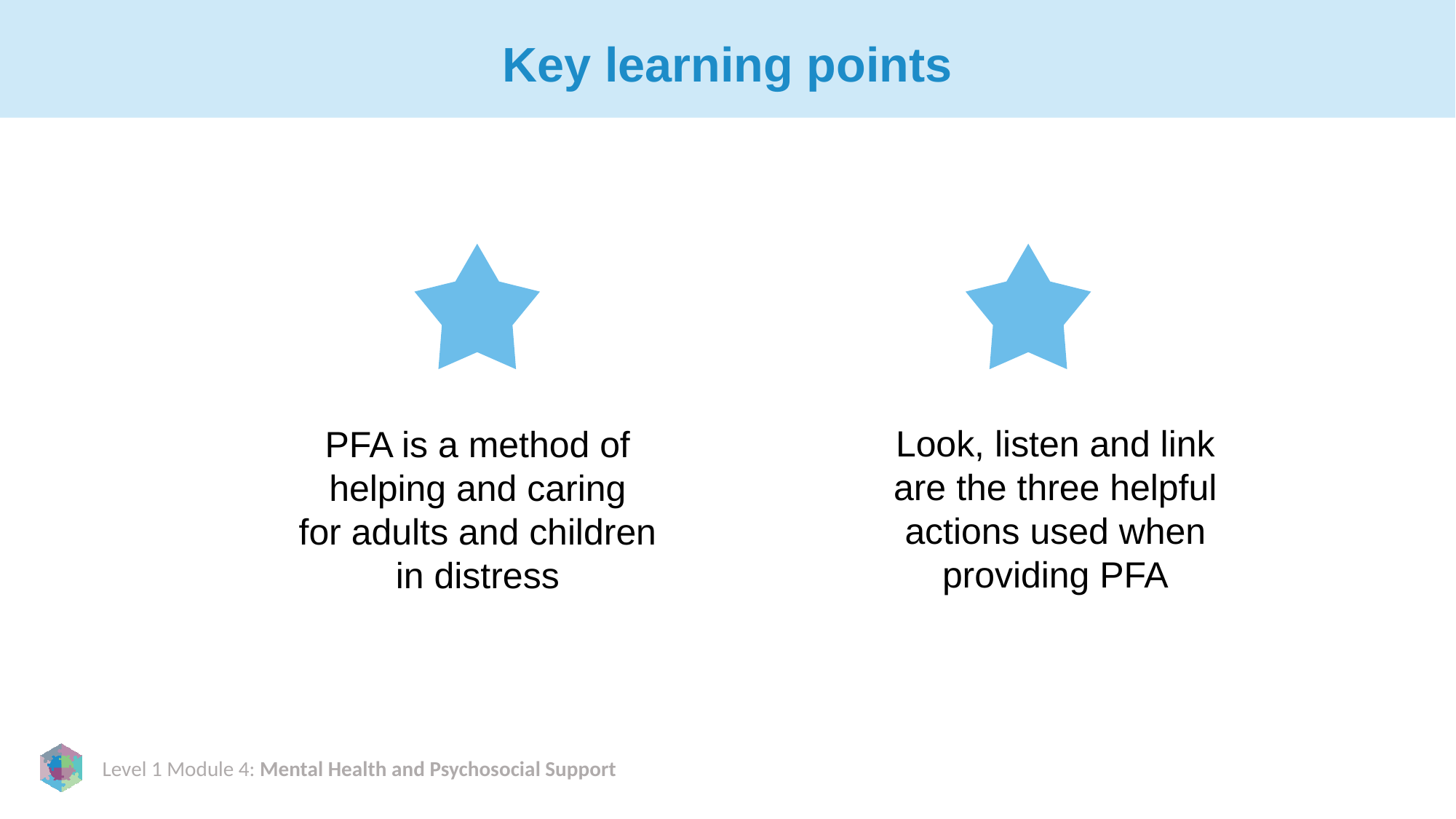

# Key learning points

Look, listen and link are the three helpful actions used when providing PFA
PFA is a method of helping and caring for adults and children in distress